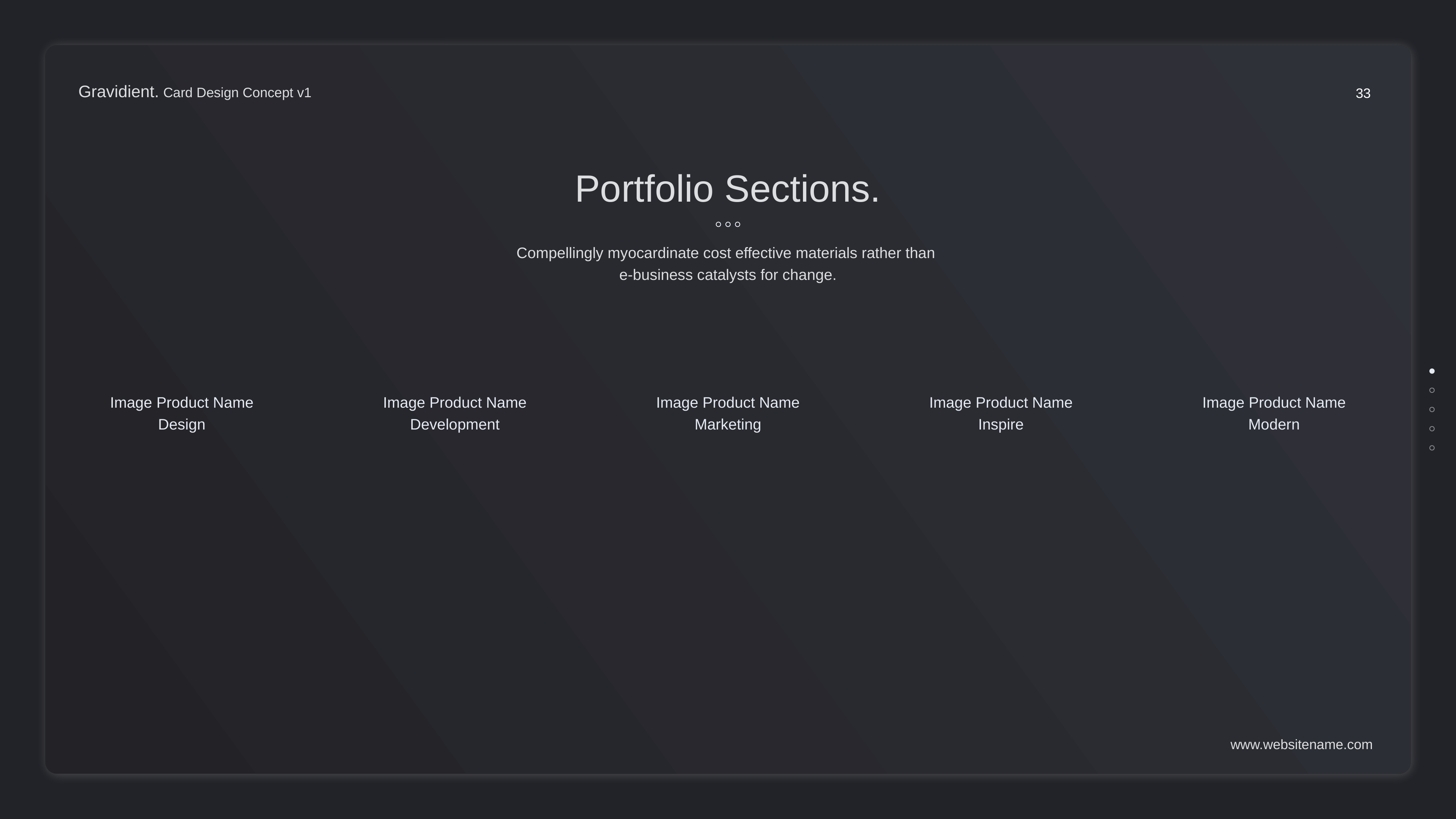

33
Portfolio Sections.

Compellingly myocardinate cost effective materials rather than
e-business catalysts for change.
Image Product Name
Design
Image Product Name
Development
Image Product Name
Marketing
Image Product Name
Inspire
Image Product Name
Modern